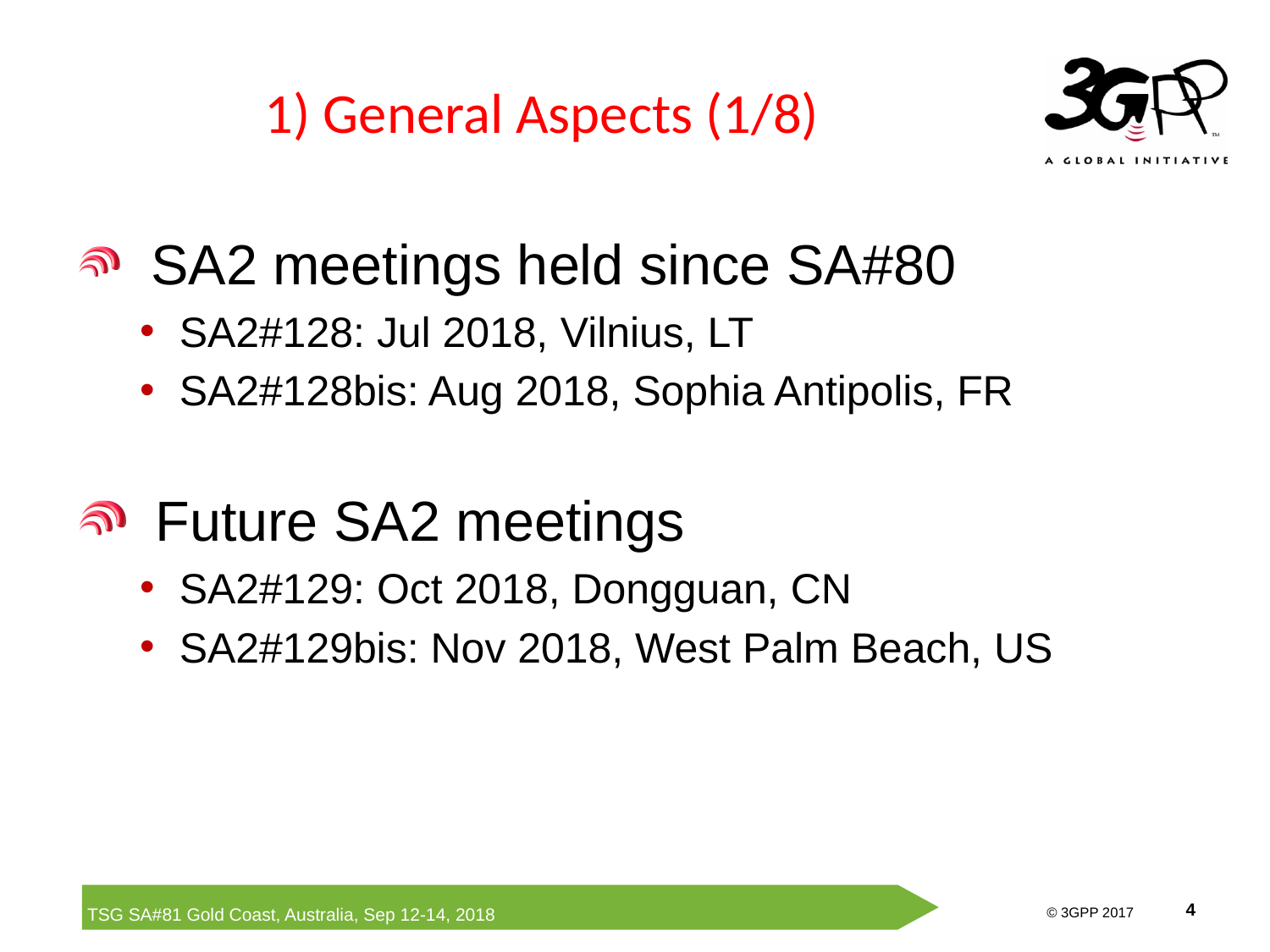

# 1) General Aspects (1/8)
 SA2 meetings held since SA#80
SA2#128: Jul 2018, Vilnius, LT
SA2#128bis: Aug 2018, Sophia Antipolis, FR

 Future SA2 meetings
SA2#129: Oct 2018, Dongguan, CN
SA2#129bis: Nov 2018, West Palm Beach, US